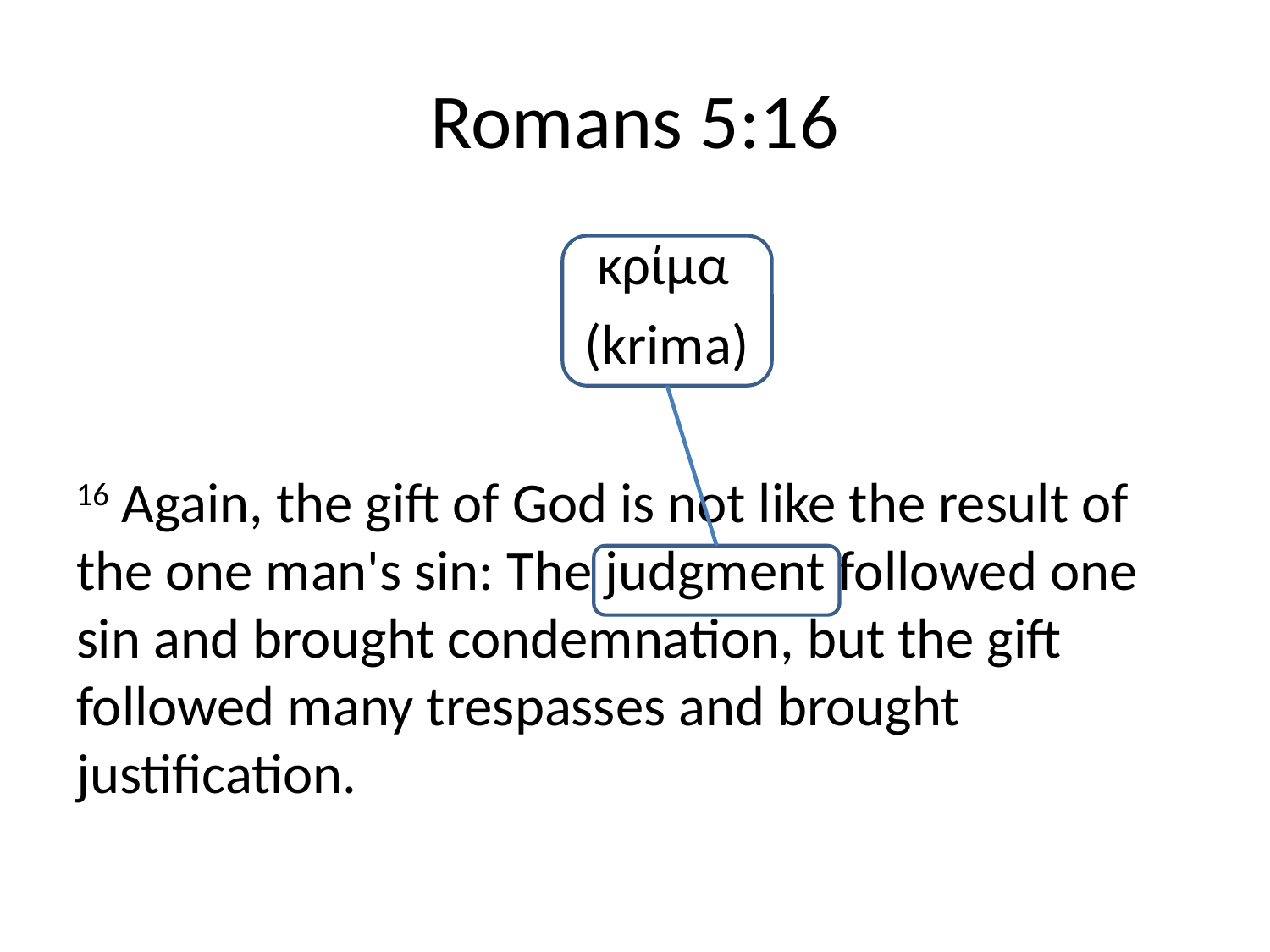

# Romans 5:16
				 κρίμα
				(krima)

16 Again, the gift of God is not like the result of the one man's sin: The judgment followed one sin and brought condemnation, but the gift followed many trespasses and brought justification.